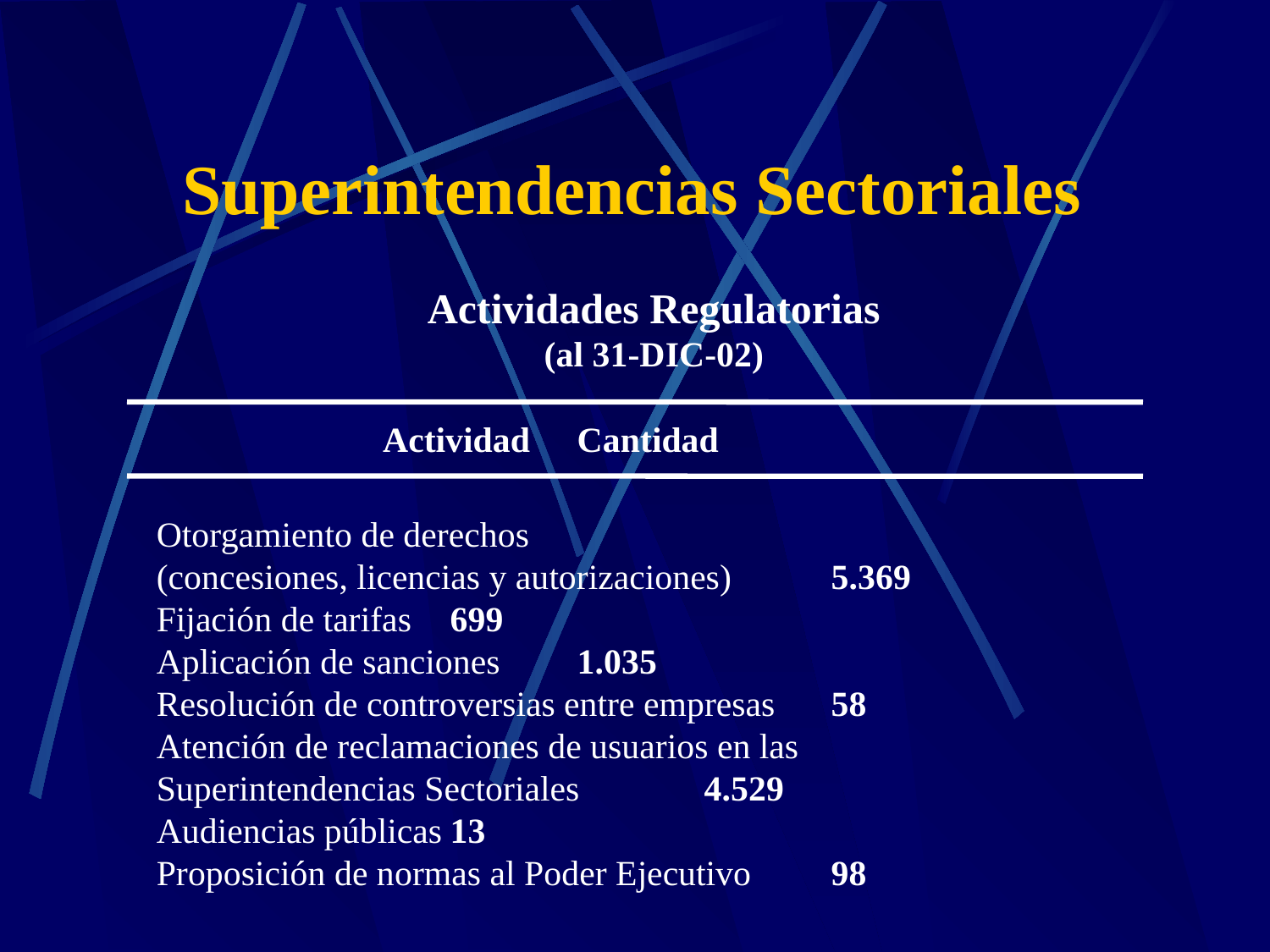

Superintendencias Sectoriales
Actividades Regulatorias
(al 31-DIC-02)

	                     Actividad	Cantidad

Otorgamiento de derechos
(concesiones, licencias y autorizaciones)	5.369
Fijación de tarifas	699
Aplicación de sanciones	1.035
Resolución de controversias entre empresas	58
Atención de reclamaciones de usuarios en las
Superintendencias Sectoriales	4.529
Audiencias públicas	13
Proposición de normas al Poder Ejecutivo	98